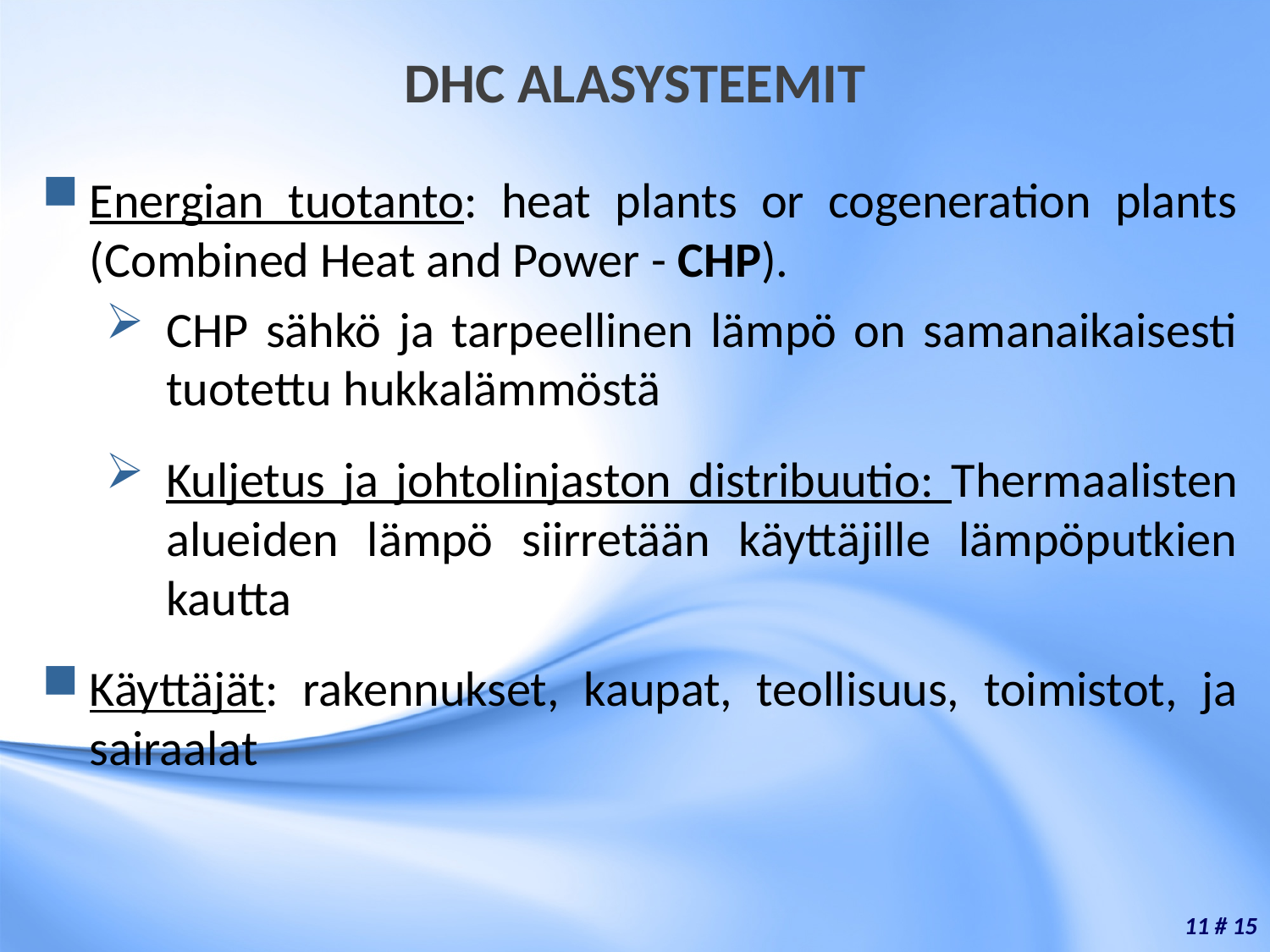

# DHC ALASYSTEEMIT
Energian tuotanto: heat plants or cogeneration plants (Combined Heat and Power - CHP).
CHP sähkö ja tarpeellinen lämpö on samanaikaisesti tuotettu hukkalämmöstä
Kuljetus ja johtolinjaston distribuutio: Thermaalisten alueiden lämpö siirretään käyttäjille lämpöputkien kautta
Käyttäjät: rakennukset, kaupat, teollisuus, toimistot, ja sairaalat
11 # 15